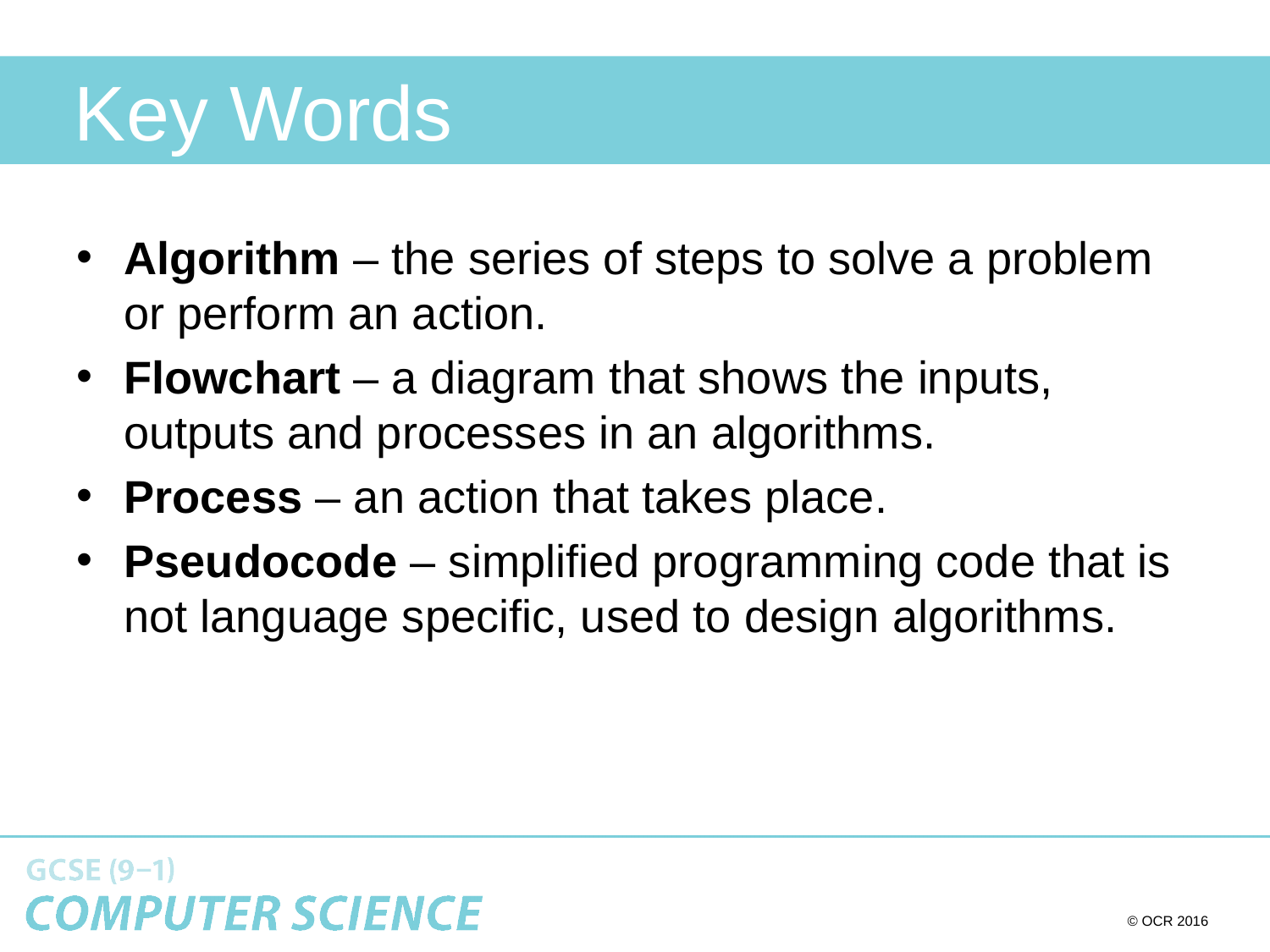

# Key Words
Algorithm – the series of steps to solve a problem or perform an action.
Flowchart – a diagram that shows the inputs, outputs and processes in an algorithms.
Process – an action that takes place.
Pseudocode – simplified programming code that is not language specific, used to design algorithms.